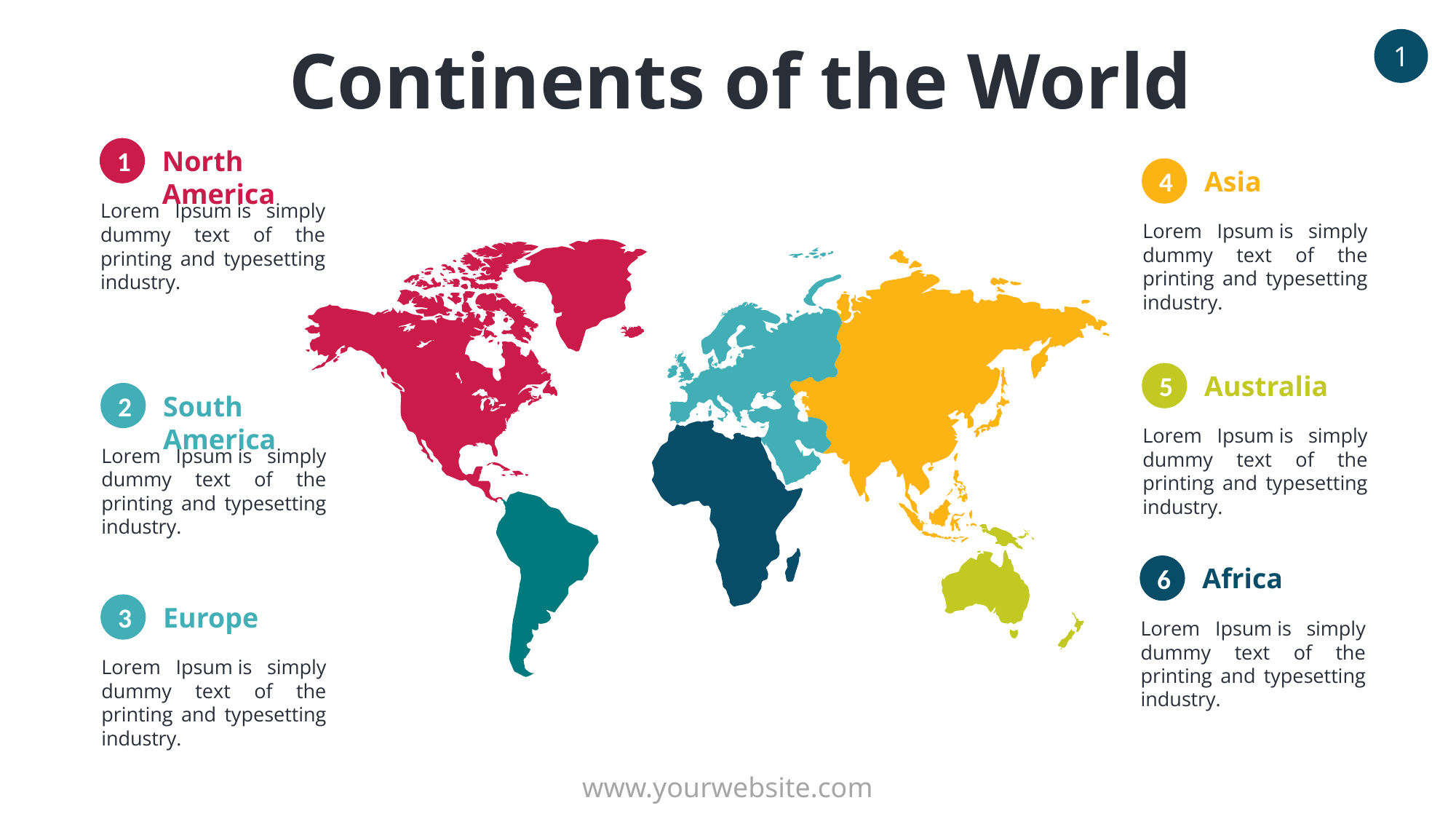

Continents of the World
1
1
North America
4
Asia
Lorem Ipsum is simply dummy text of the printing and typesetting industry.
Lorem Ipsum is simply dummy text of the printing and typesetting industry.

5
Australia
2
South America
Lorem Ipsum is simply dummy text of the printing and typesetting industry.
Lorem Ipsum is simply dummy text of the printing and typesetting industry.
6
Africa
3
Europe
Lorem Ipsum is simply dummy text of the printing and typesetting industry.
Lorem Ipsum is simply dummy text of the printing and typesetting industry.
www.yourwebsite.com